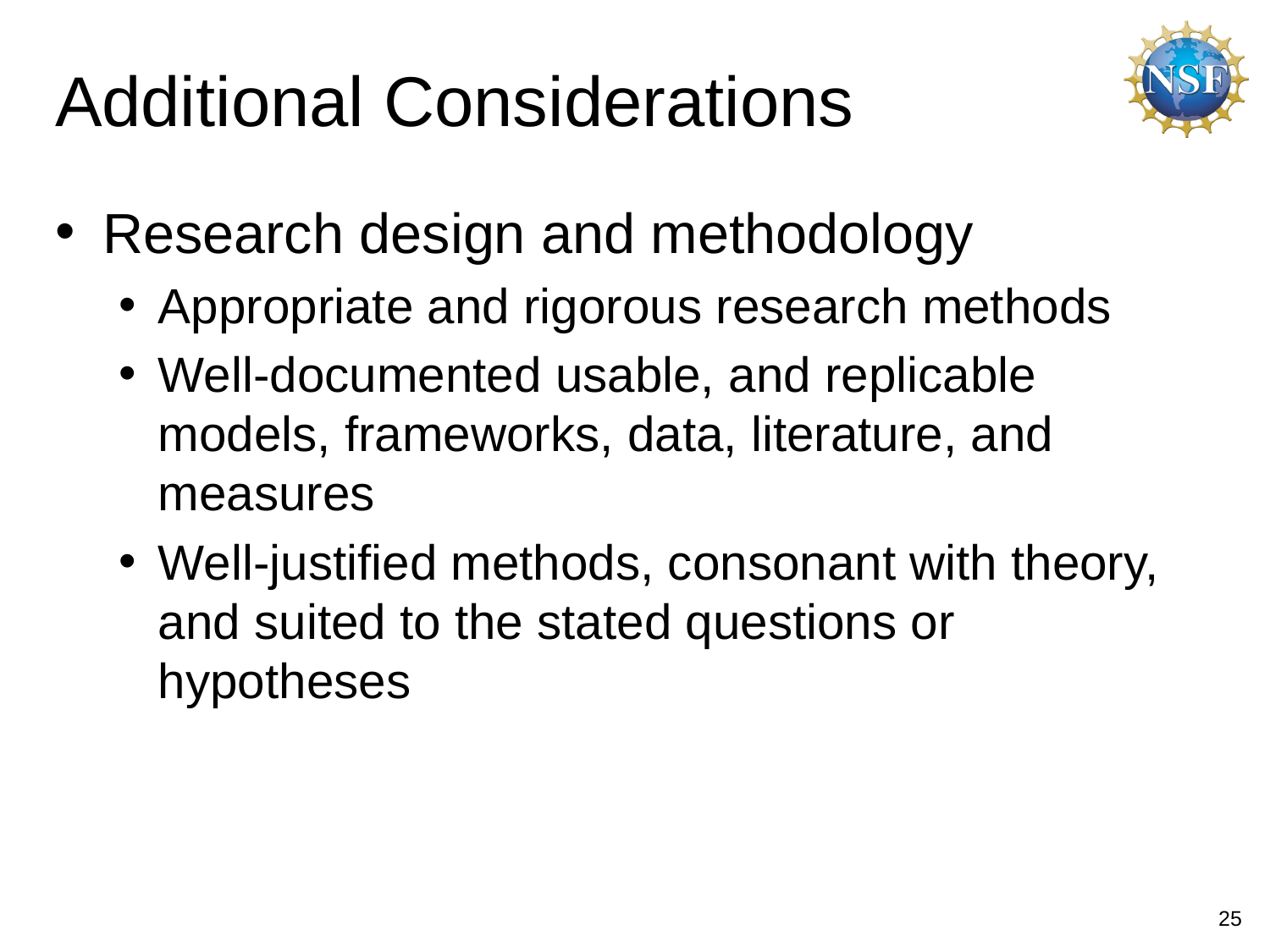

# Additional Considerations
Research design and methodology
Appropriate and rigorous research methods
Well-documented usable, and replicable models, frameworks, data, literature, and measures
Well-justified methods, consonant with theory, and suited to the stated questions or hypotheses